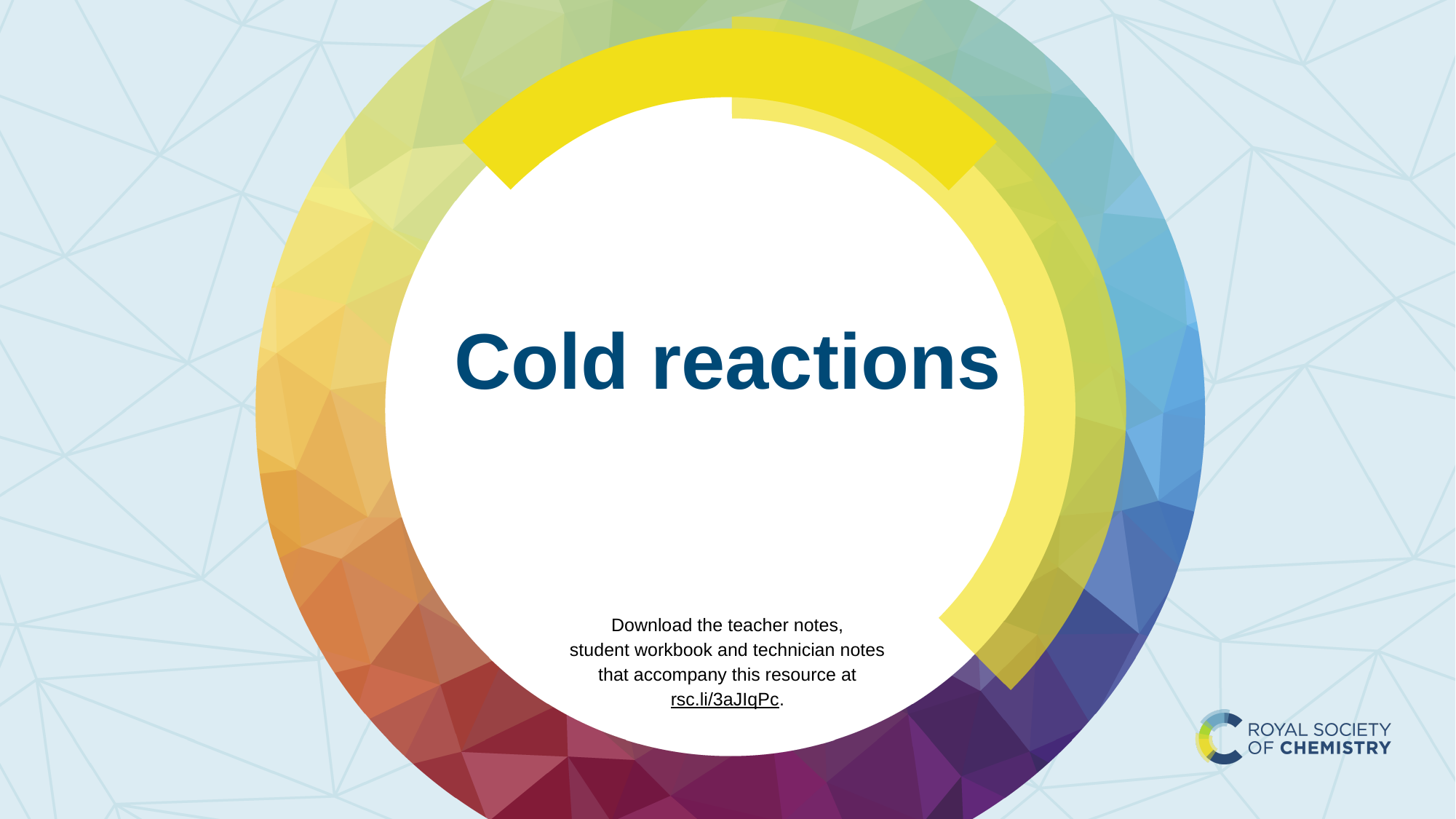

# Cold reactions
Download the teacher notes,
student workbook and technician notes
that accompany this resource at
rsc.li/3aJIqPc.